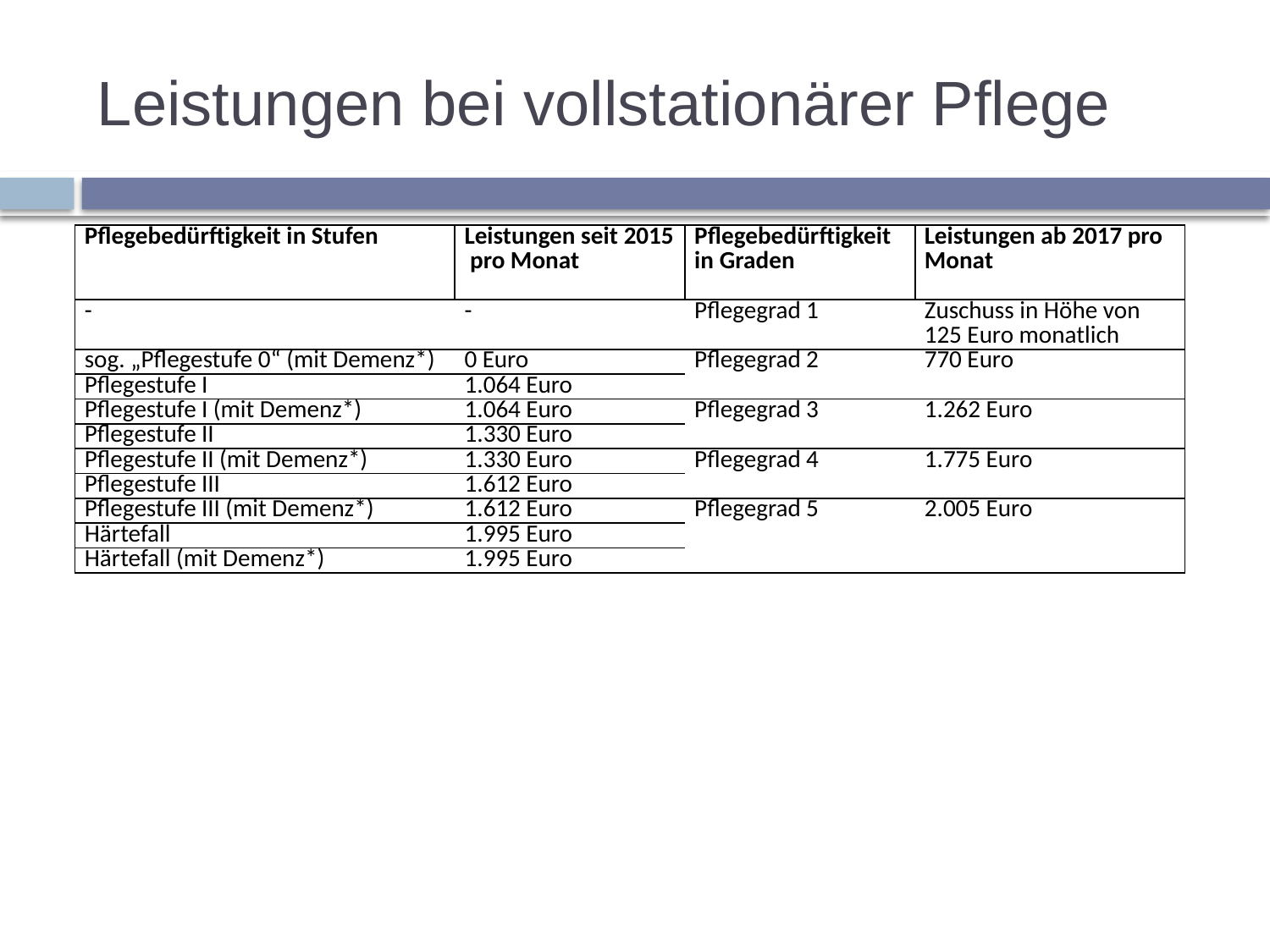

# Leistungen bei vollstationärer Pflege
| Pflegebedürftigkeit in Stufen | Leistungen seit 2015 pro Monat | Pflegebedürftigkeit in Graden | Leistungen ab 2017 pro Monat |
| --- | --- | --- | --- |
| - | - | Pflegegrad 1 | Zuschuss in Höhe von 125 Euro monatlich |
| sog. „Pflegestufe 0“ (mit Demenz\*) | 0 Euro | Pflegegrad 2 | 770 Euro |
| Pflegestufe I | 1.064 Euro |  |  |
| Pflegestufe I (mit Demenz\*) | 1.064 Euro | Pflegegrad 3 | 1.262 Euro |
| Pflegestufe II | 1.330 Euro |  |  |
| Pflegestufe II (mit Demenz\*) | 1.330 Euro | Pflegegrad 4 | 1.775 Euro |
| Pflegestufe III | 1.612 Euro |  |  |
| Pflegestufe III (mit Demenz\*) | 1.612 Euro | Pflegegrad 5 | 2.005 Euro |
| Härtefall | 1.995 Euro |  |  |
| Härtefall (mit Demenz\*) | 1.995 Euro |  |  |